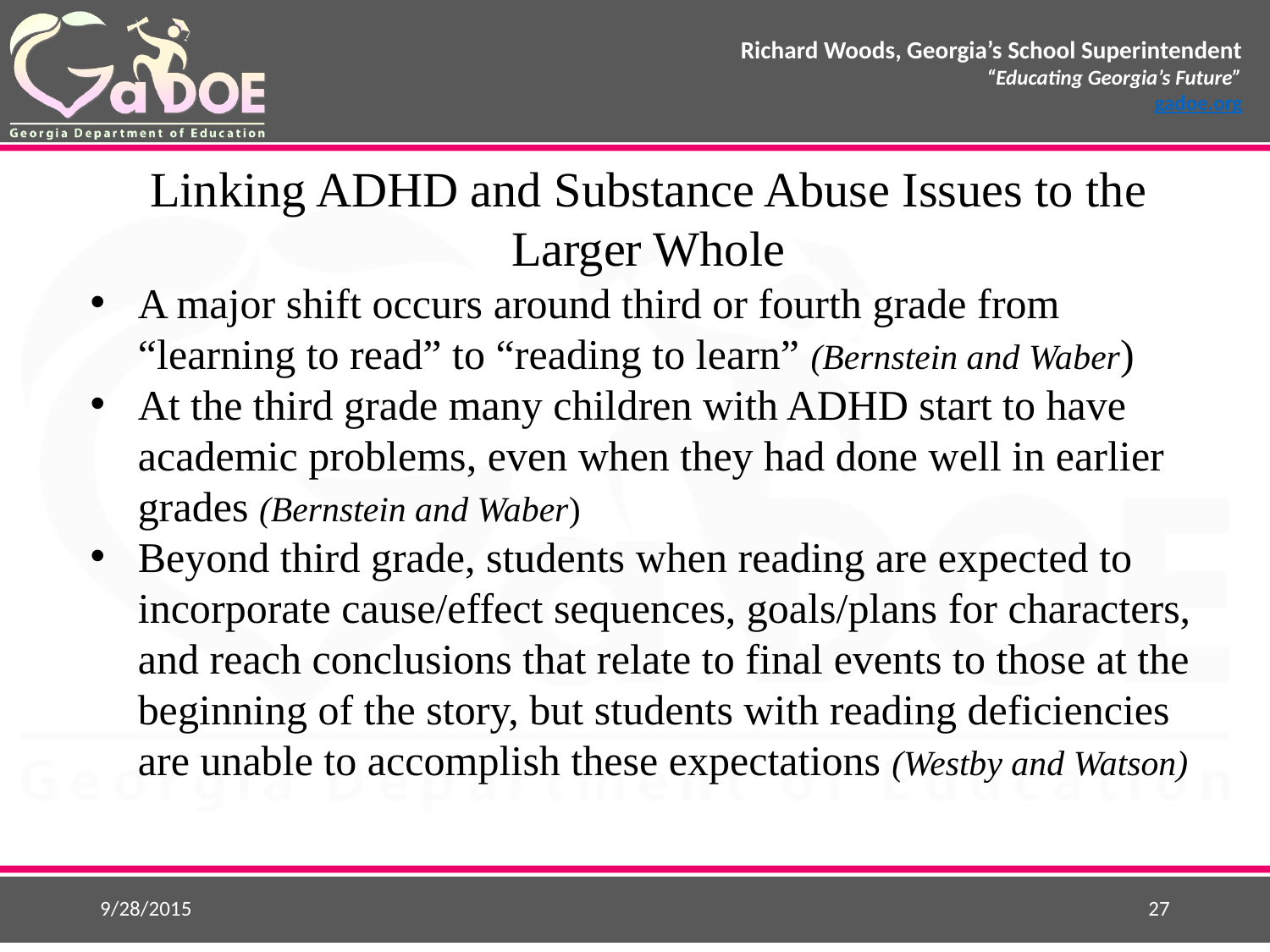

Linking ADHD and Substance Abuse Issues to the Larger Whole
A major shift occurs around third or fourth grade from “learning to read” to “reading to learn” (Bernstein and Waber)
At the third grade many children with ADHD start to have academic problems, even when they had done well in earlier grades (Bernstein and Waber)
Beyond third grade, students when reading are expected to incorporate cause/effect sequences, goals/plans for characters, and reach conclusions that relate to final events to those at the beginning of the story, but students with reading deficiencies are unable to accomplish these expectations (Westby and Watson)
9/28/2015
27